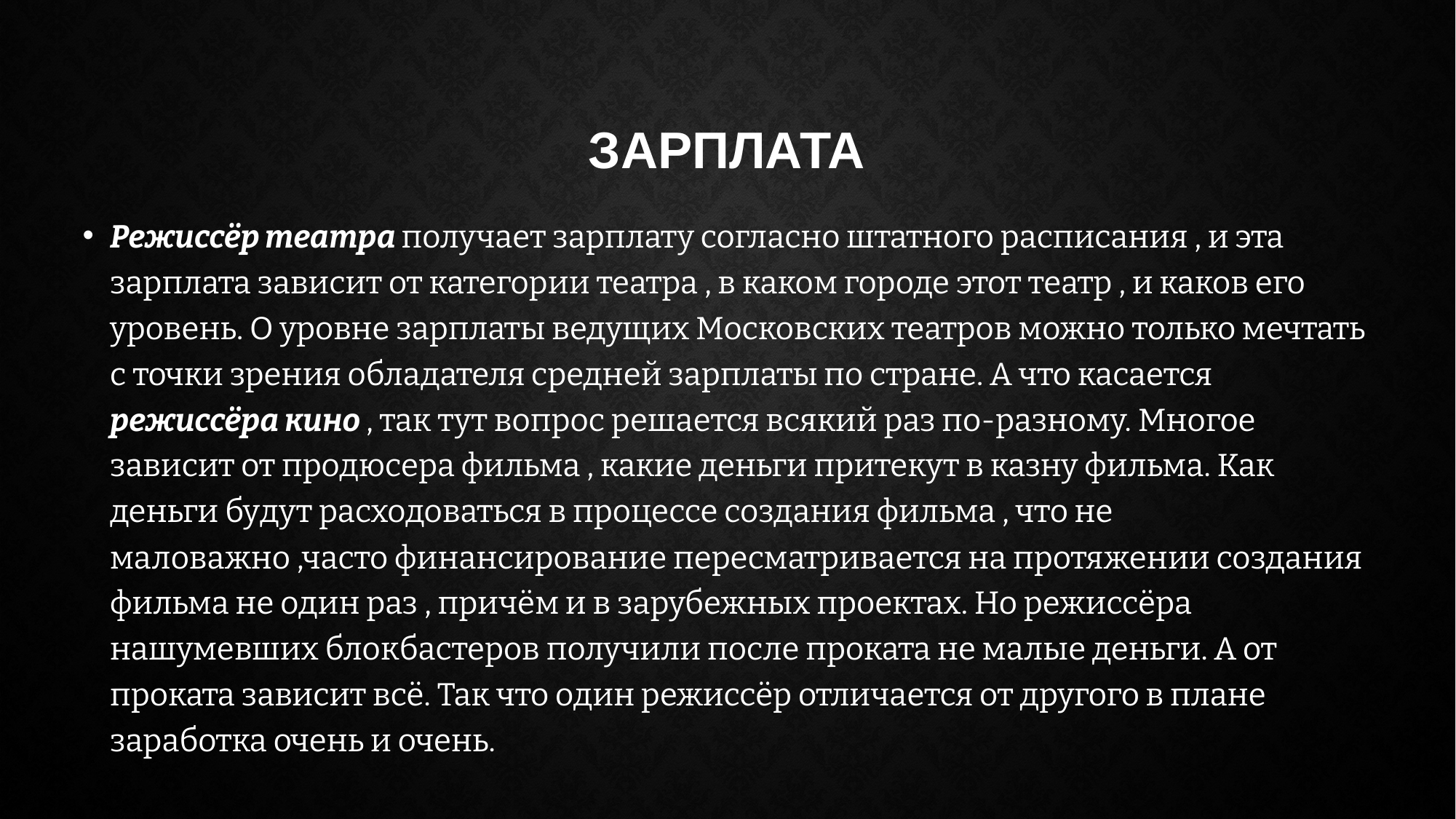

# Зарплата
Режиссёр театра получает зарплату согласно штатного расписания , и эта зарплата зависит от категории театра , в каком городе этот театр , и каков его уровень. О уровне зарплаты ведущих Московских театров можно только мечтать с точки зрения обладателя средней зарплаты по стране. А что касается режиссёра кино , так тут вопрос решается всякий раз по-разному. Многое зависит от продюсера фильма , какие деньги притекут в казну фильма. Как деньги будут расходоваться в процессе создания фильма , что не маловажно ,часто финансирование пересматривается на протяжении создания фильма не один раз , причём и в зарубежных проектах. Но режиссёра нашумевших блокбастеров получили после проката не малые деньги. А от проката зависит всё. Так что один режиссёр отличается от другого в плане заработка очень и очень.